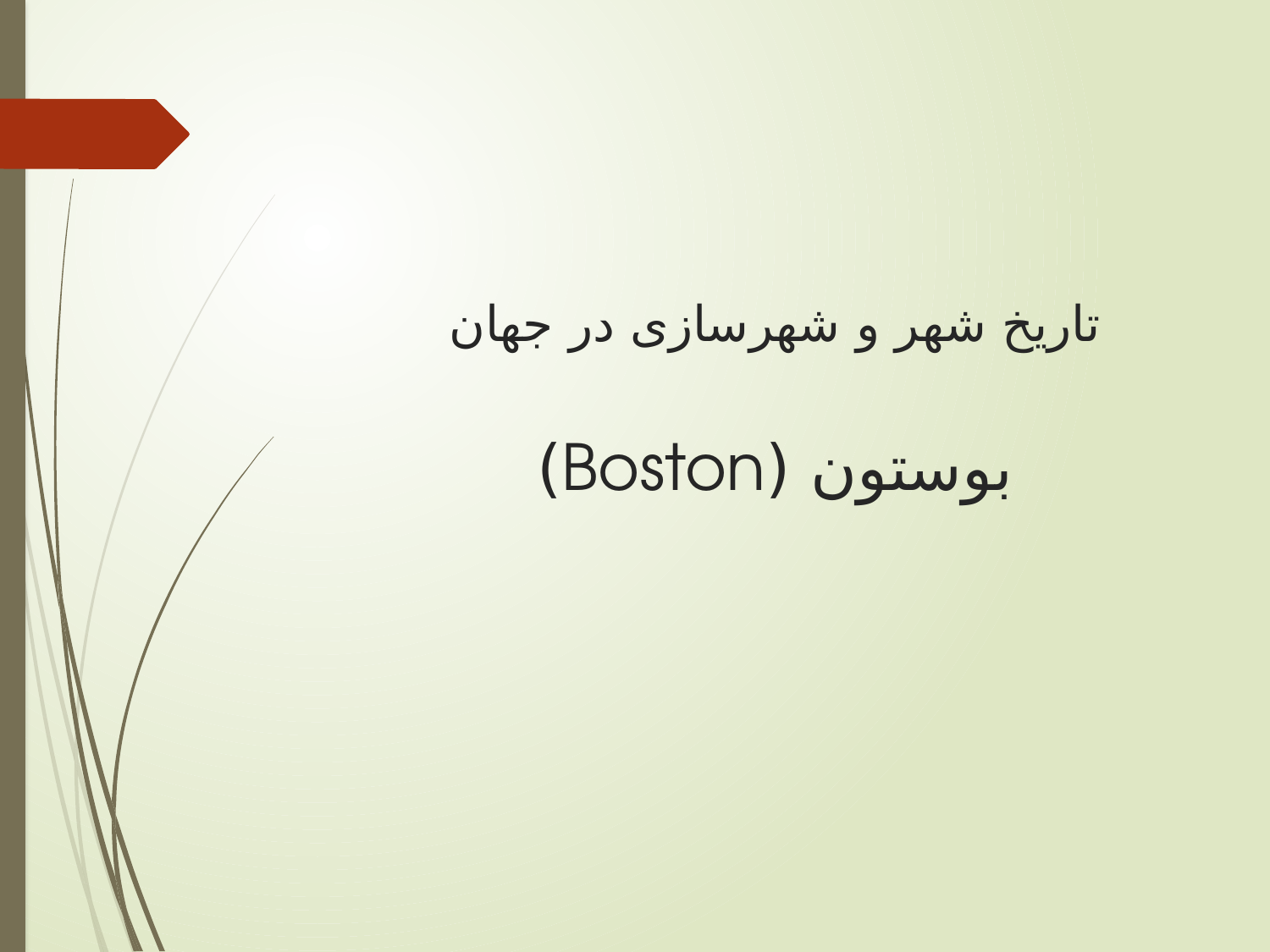

# تاریخ شهر و شهرسازی در جهان بوستون (Boston)